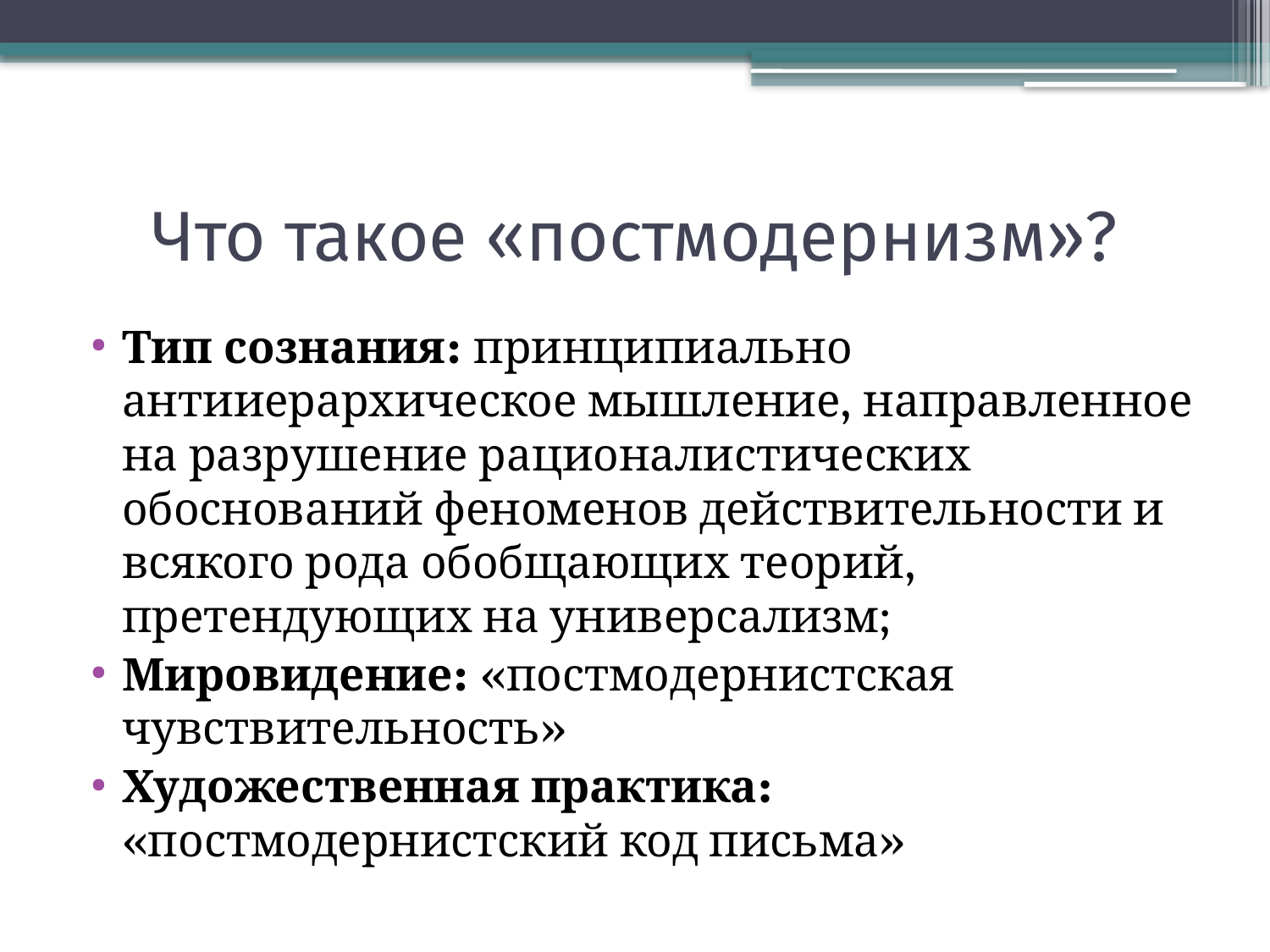

# Что такое «постмодернизм»?
Тип сознания: принципиально антииерархическое мышление, направленное на разрушение рационалистических обоснований феноменов действительности и всякого рода обобщающих теорий, претендующих на универсализм;
Мировидение: «постмодернистская чувствительность»
Художественная практика: «постмодернистский код письма»